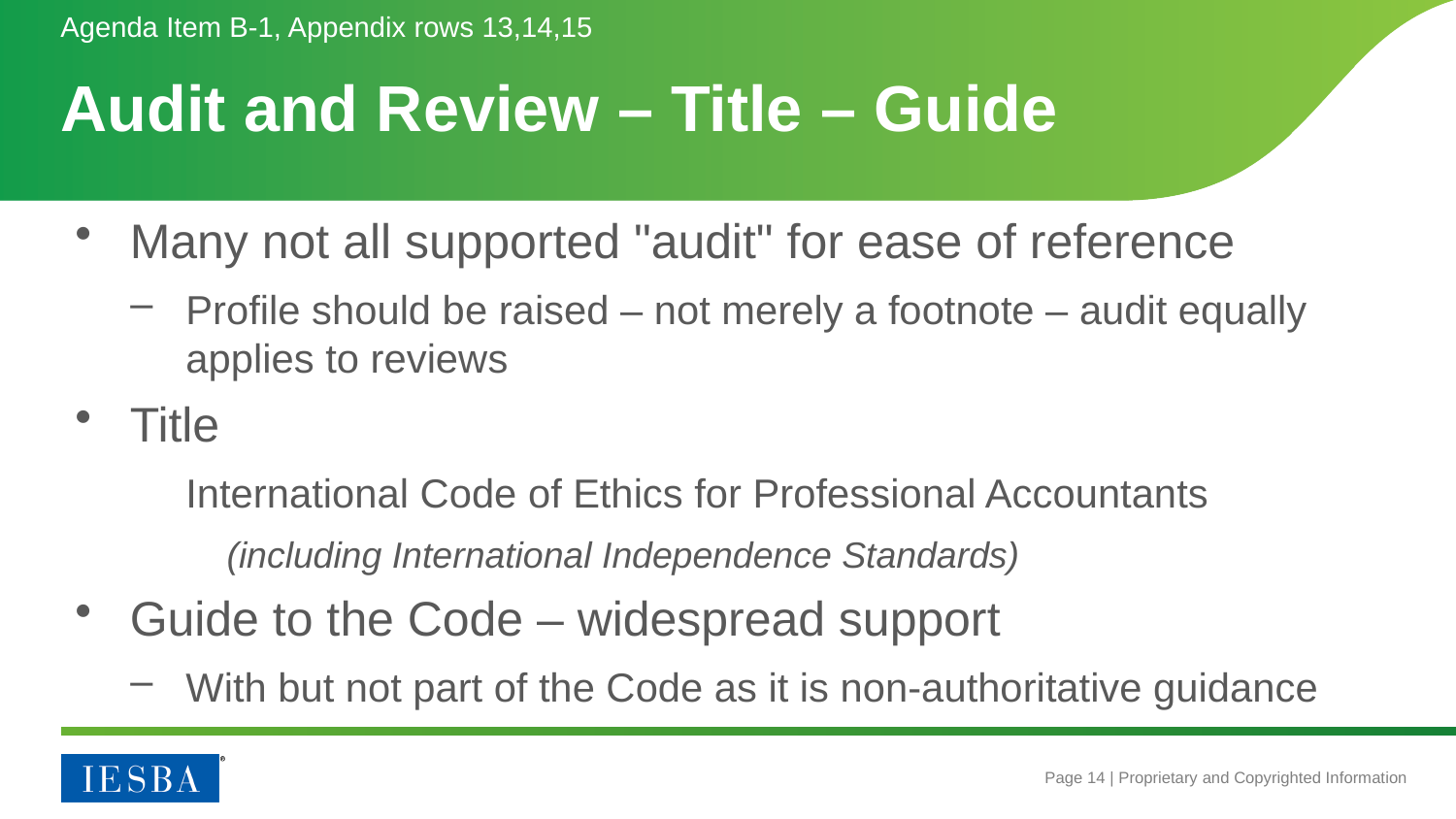

Agenda Item B-1, Appendix rows 13,14,15
# Audit and Review – Title – Guide
Many not all supported "audit" for ease of reference
Profile should be raised – not merely a footnote – audit equally applies to reviews
Title
International Code of Ethics for Professional Accountants
    (including International Independence Standards)
Guide to the Code – widespread support
With but not part of the Code as it is non-authoritative guidance